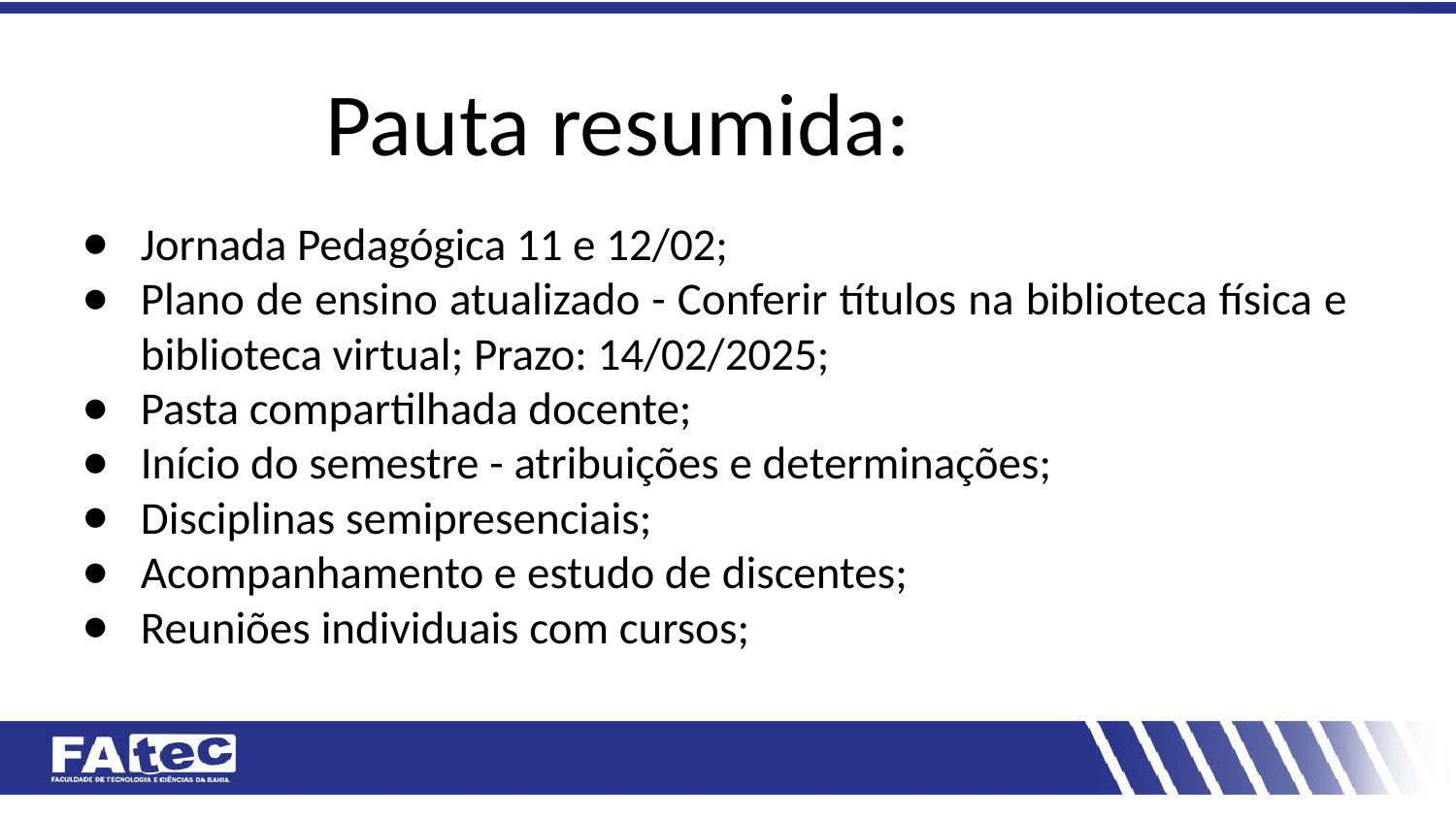

# Pauta resumida:
Jornada Pedagógica 11 e 12/02;
Plano de ensino atualizado - Conferir títulos na biblioteca física e biblioteca virtual; Prazo: 14/02/2025;
Pasta compartilhada docente;
Início do semestre - atribuições e determinações;
Disciplinas semipresenciais;
Acompanhamento e estudo de discentes;
Reuniões individuais com cursos;